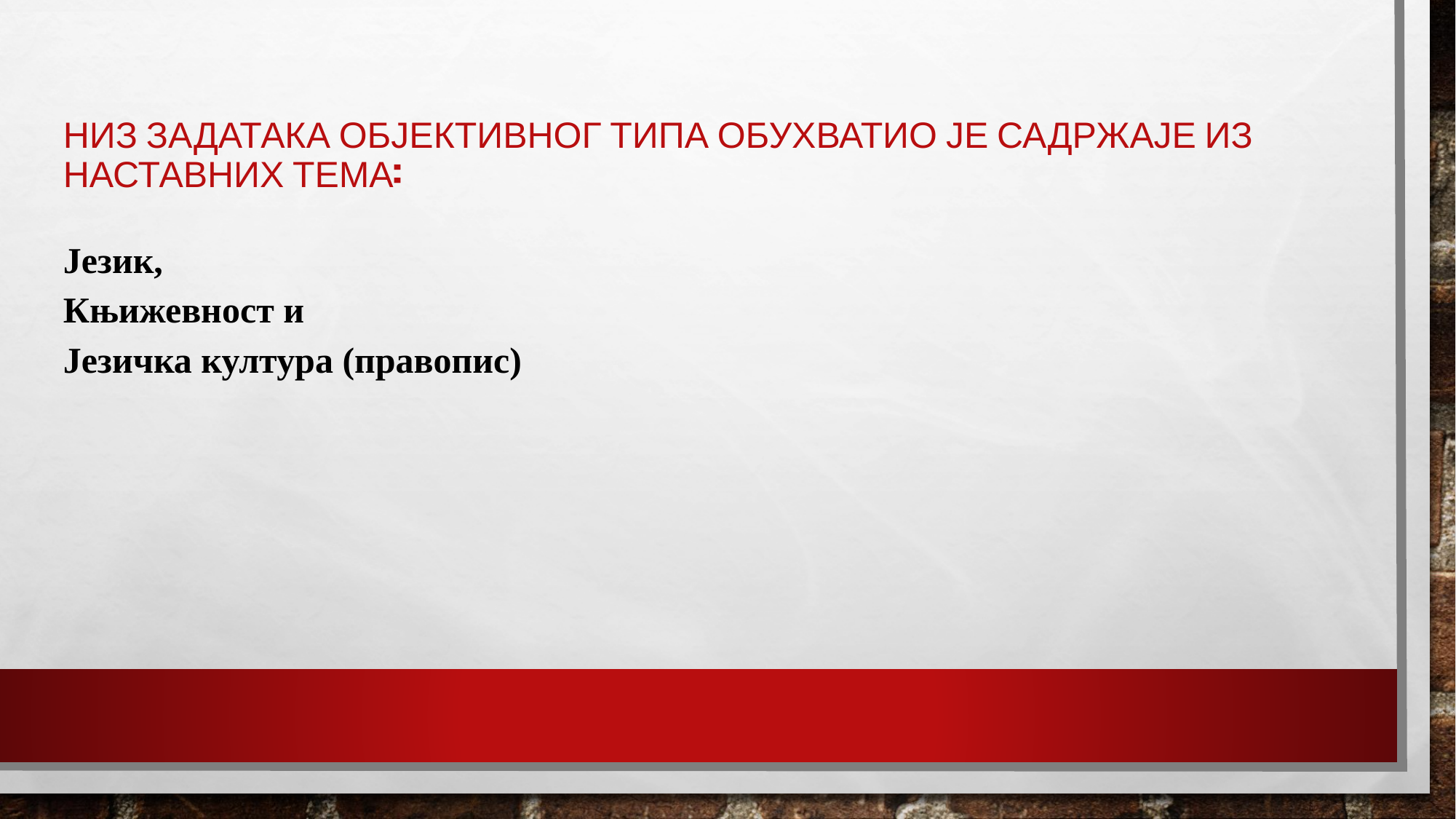

# НИЗ ЗАДАТАКА ОБЈЕКТИВНОГ ТИПА ОБУХВАТИО ЈЕ САДРЖАЈЕ ИЗ НАСТАВНИХ ТЕМА:
Језик,
Књижевност и
Језичка култура (правопис)